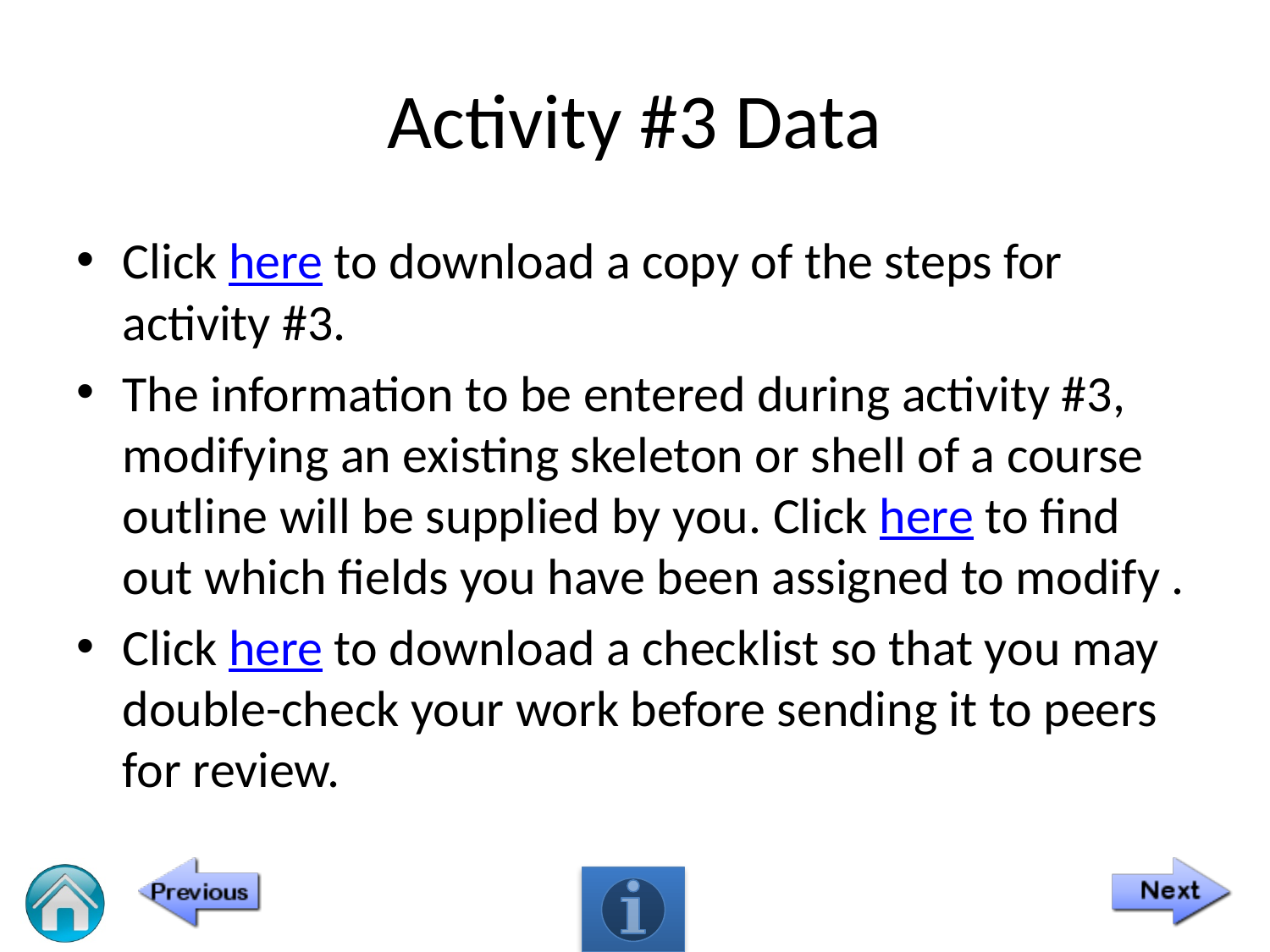

# Activity #3 Data
Click here to download a copy of the steps for activity #3.
The information to be entered during activity #3, modifying an existing skeleton or shell of a course outline will be supplied by you. Click here to find out which fields you have been assigned to modify .
Click here to download a checklist so that you may double-check your work before sending it to peers for review.